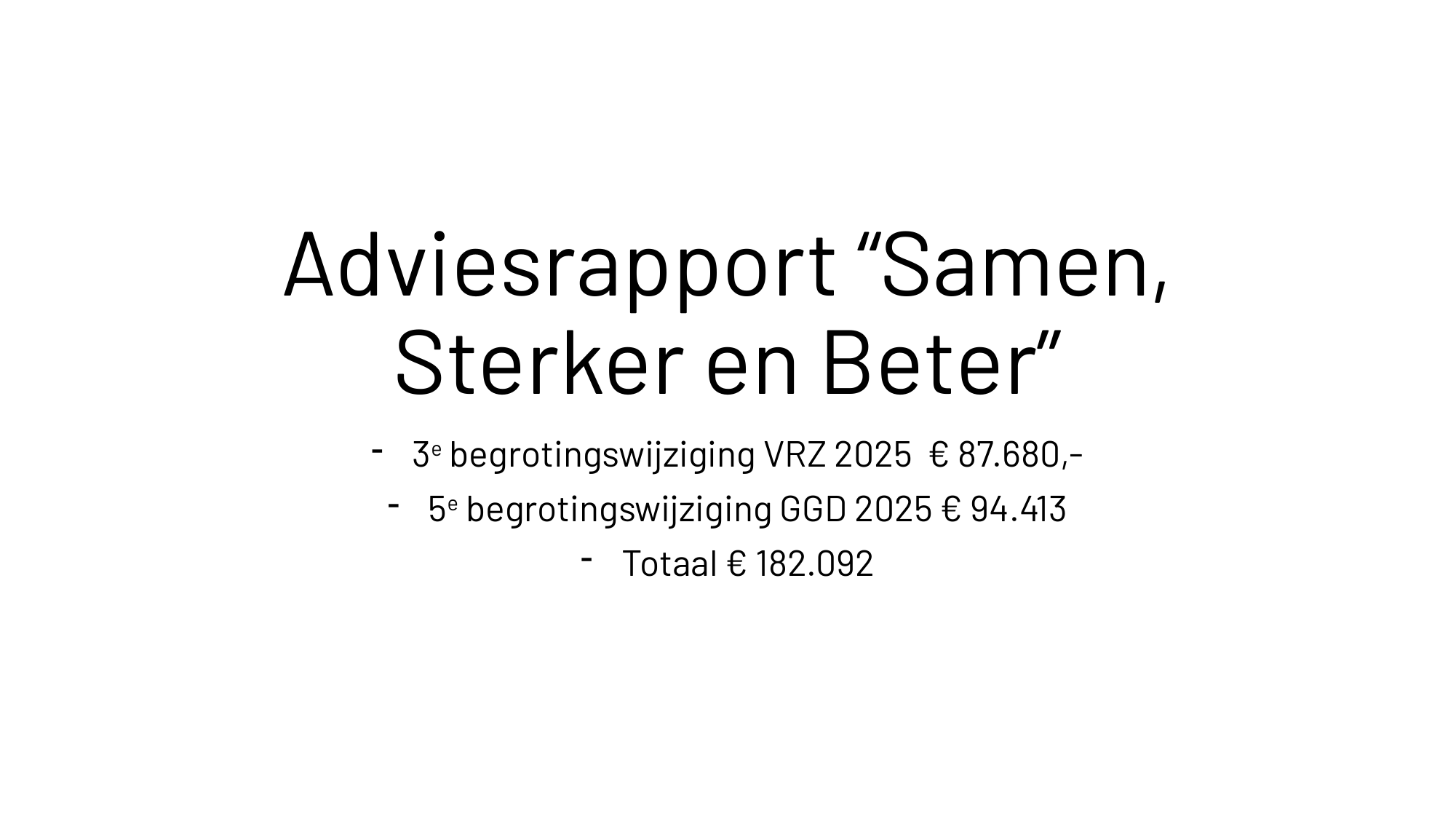

# Adviesrapport “Samen, Sterker en Beter”
3e begrotingswijziging VRZ 2025  € 87.680,-
5e begrotingswijziging GGD 2025 € 94.413
Totaal € 182.092